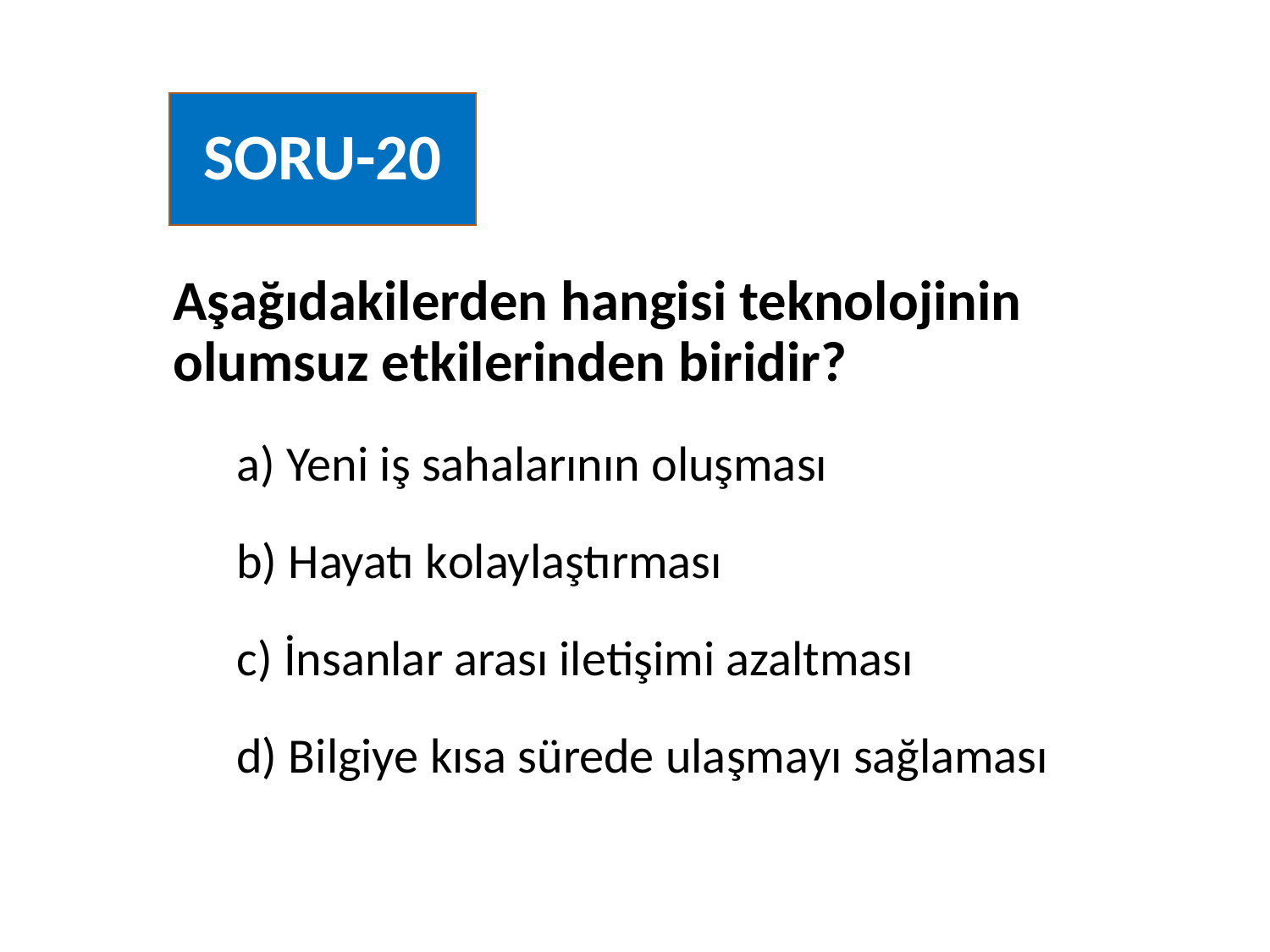

# SORU-20
Aşağıdakilerden hangisi teknolojinin olumsuz etkilerinden biridir?
a) Yeni iş sahalarının oluşması
b) Hayatı kolaylaştırması
c) İnsanlar arası iletişimi azaltması
d) Bilgiye kısa sürede ulaşmayı sağlaması